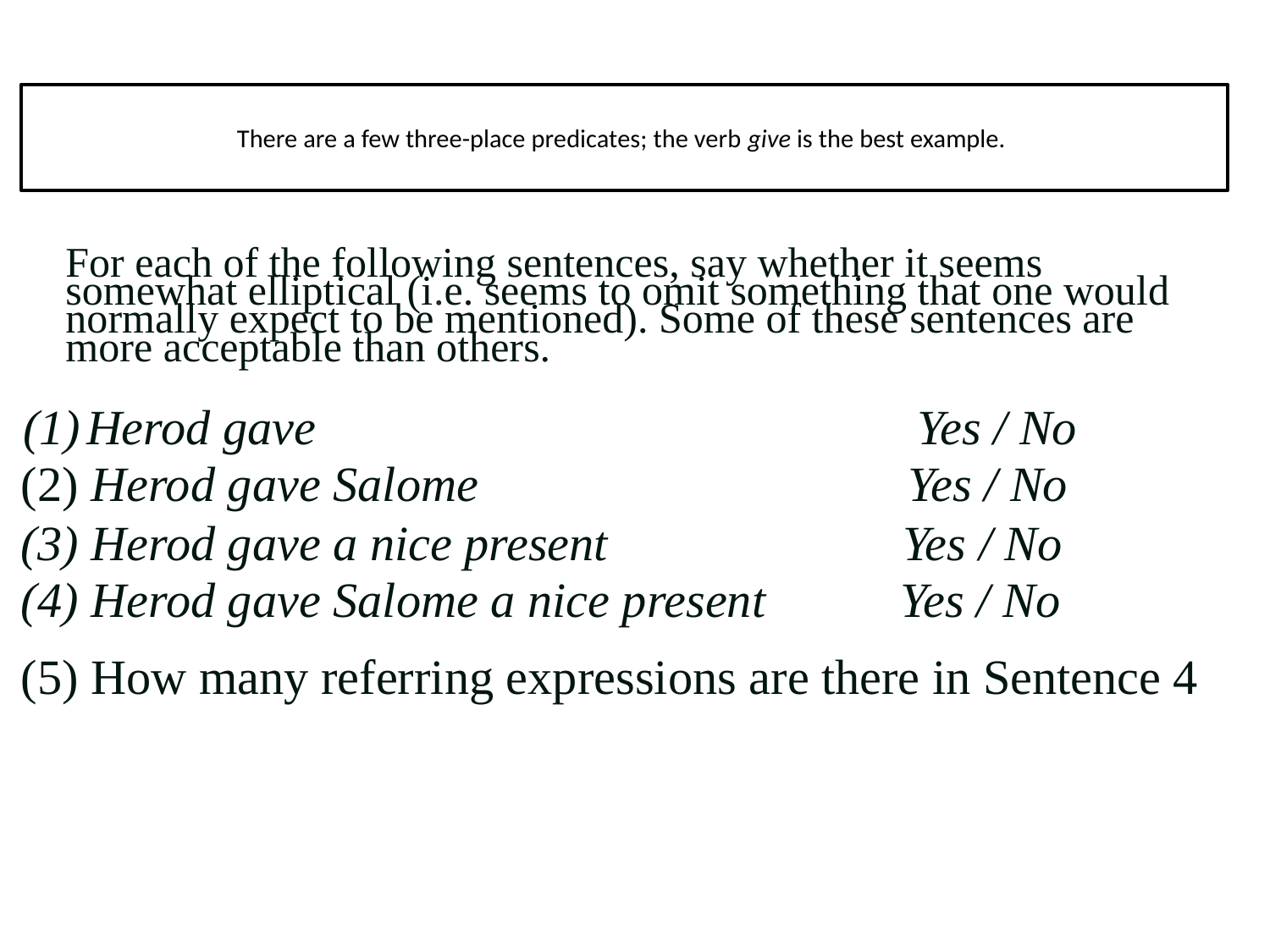

# There are a few three-place predicates; the verb give is the best example.
| For each of the following sentences, say whether it seems somewhat elliptical (i.e. seems to omit something that one would normally expect to be mentioned). Some of these sentences are more acceptable than others. Herod gave Yes / No (2) Herod gave Salome Yes / No (3) Herod gave a nice present Yes / No (4) Herod gave Salome a nice present Yes / No (5) How many referring expressions are there in Sentence 4 |
| --- |
|  |
|  |
| --- |